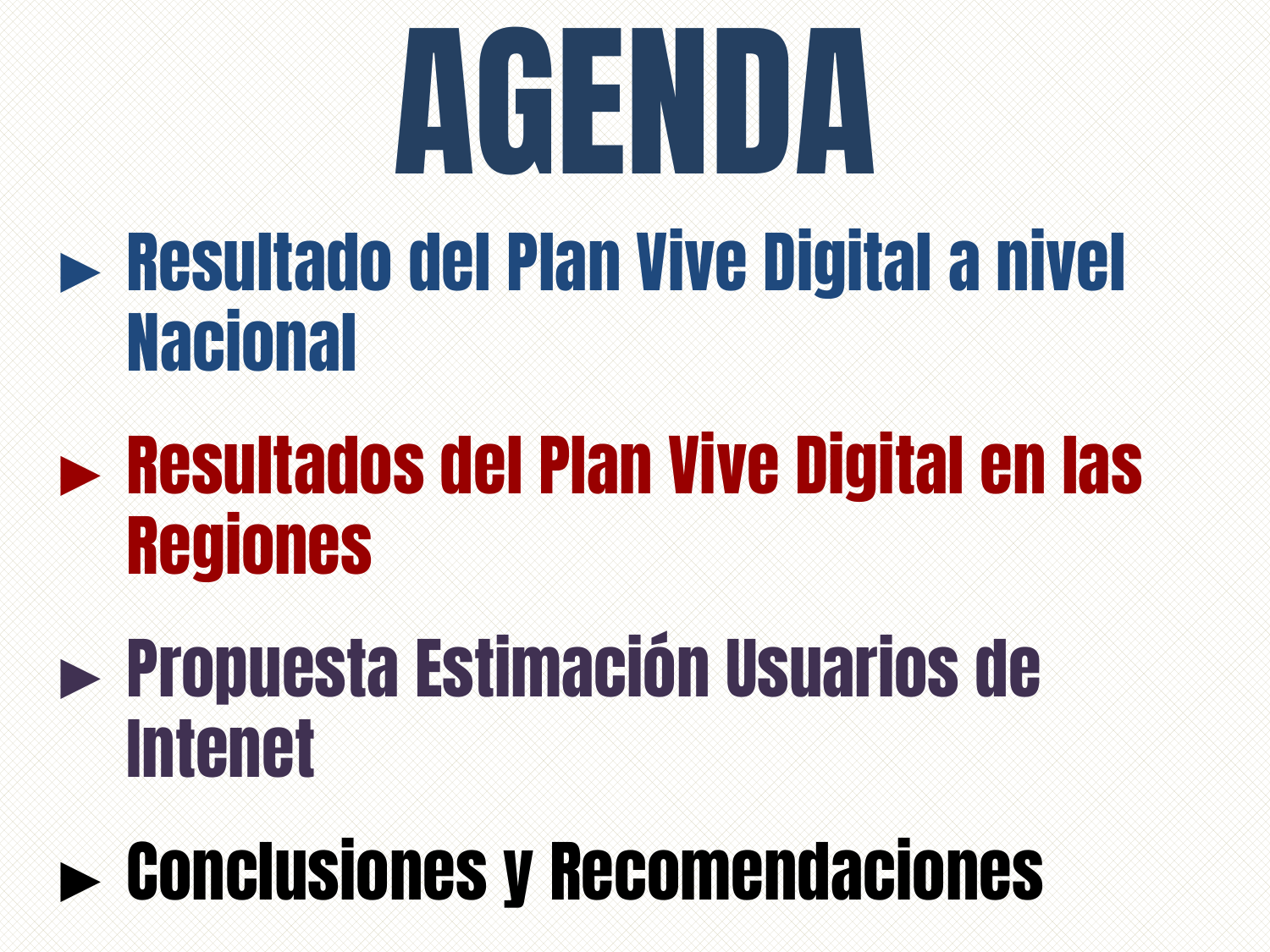

AGENDA
Resultado del Plan Vive Digital a nivel Nacional
Resultados del Plan Vive Digital en las Regiones
Propuesta Estimación Usuarios de Intenet
Conclusiones y Recomendaciones